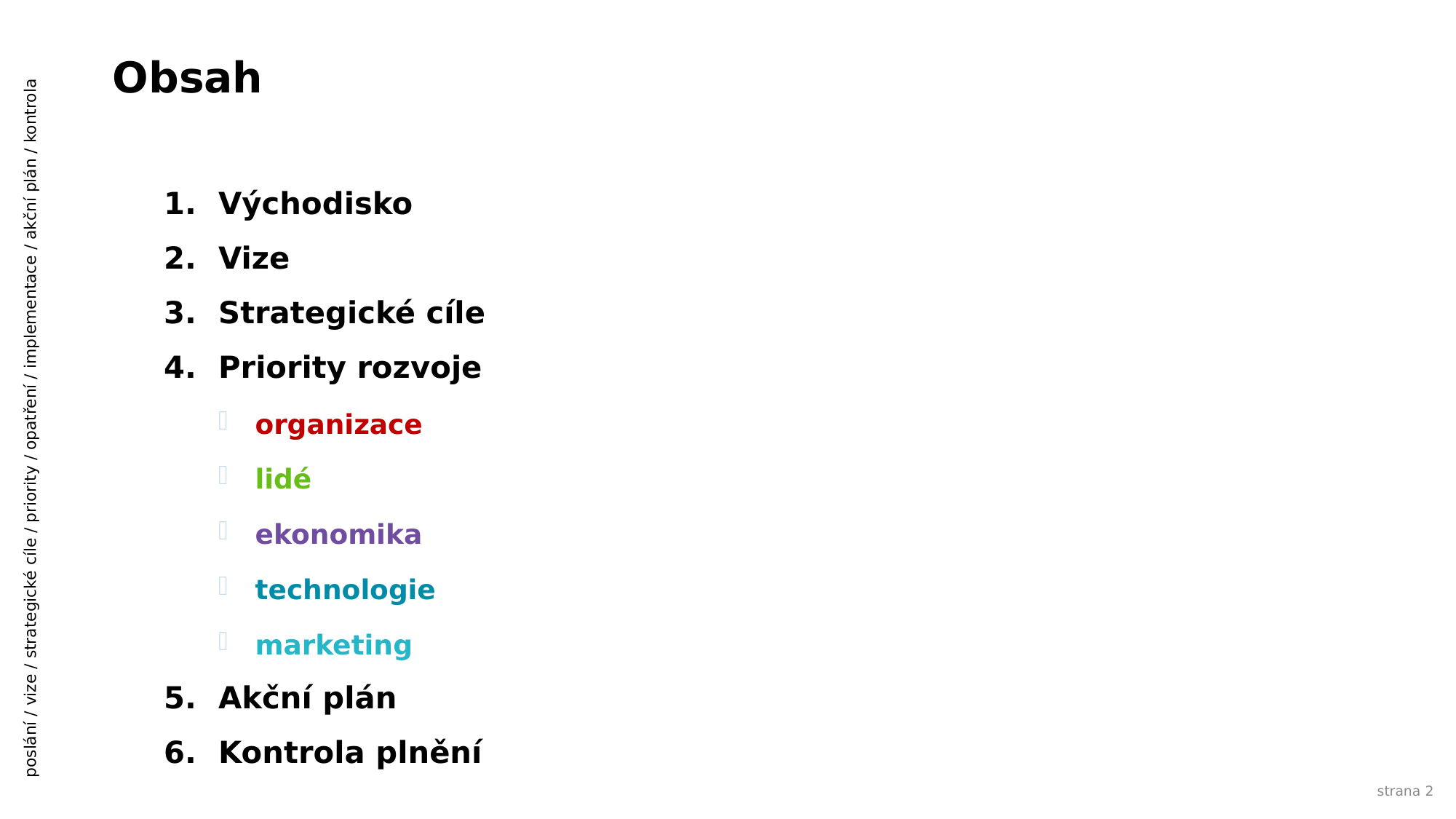

# Obsah

Východisko
Vize
Strategické cíle
Priority rozvoje
 organizace
 lidé
 ekonomika
 technologie
 marketing
Akční plán
Kontrola plnění

poslání / vize / strategické cíle / priority / opatření / implementace / akční plán / kontrola
strana 2